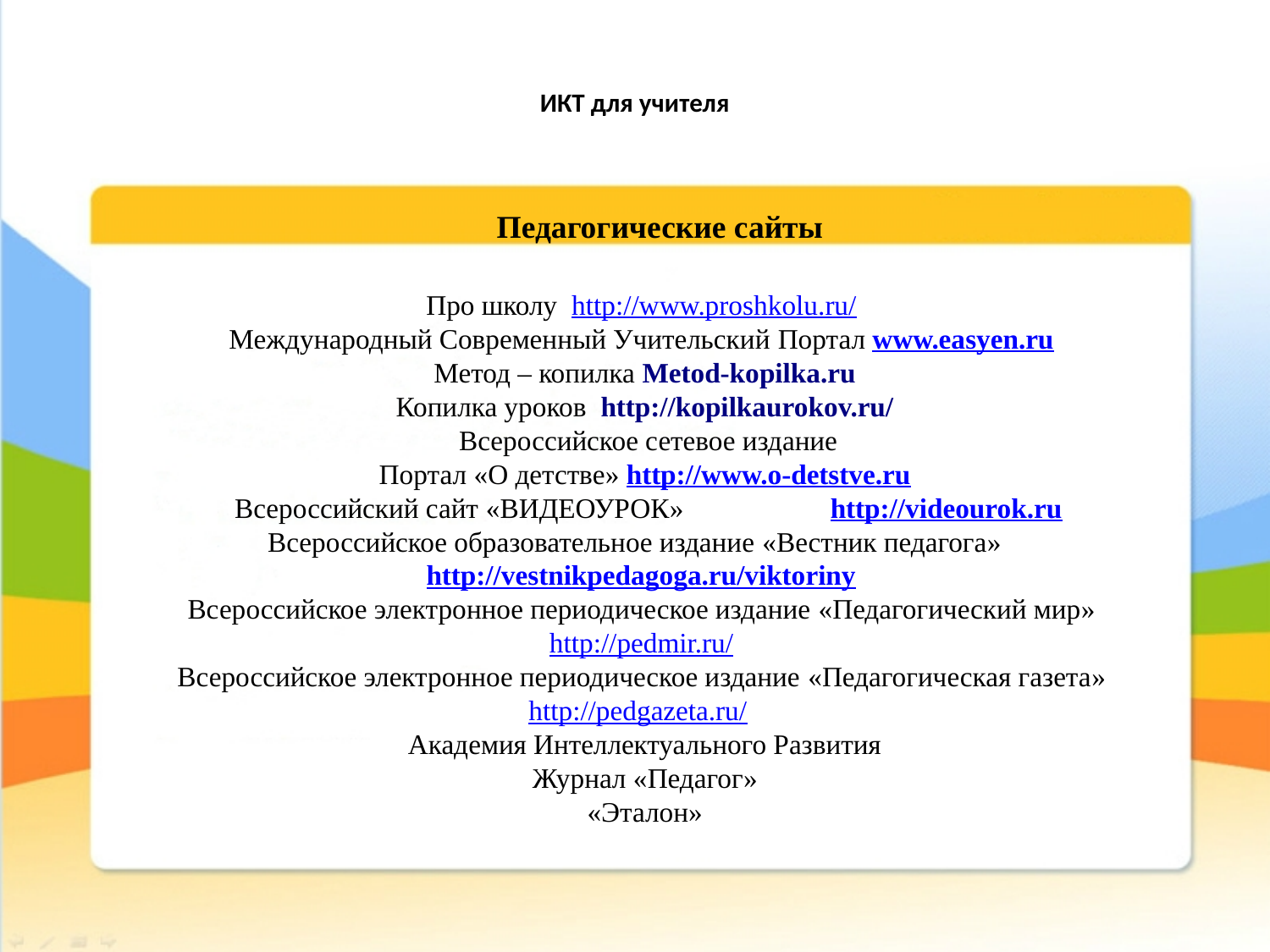

# ИКТ для учителя

Педагогические сайты

Про школу  http://www.proshkolu.ru/
Международный Современный Учительский Портал www.easyen.ru
Метод – копилка Metod-kopilka.ru
Копилка уроков  http://kopilkaurokov.ru/
 Всероссийское сетевое издание
Портал «О детстве» http://www.o-detstve.ru
 Всероссийский сайт «ВИДЕОУРОК»                     http://videourok.ru
Всероссийское образовательное издание «Вестник педагога»   http://vestnikpedagoga.ru/viktoriny
Всероссийское электронное периодическое издание «Педагогический мир» http://pedmir.ru/
Всероссийское электронное периодическое издание «Педагогическая газета» http://pedgazeta.ru/
Академия Интеллектуального Развития
Журнал «Педагог»
«Эталон»